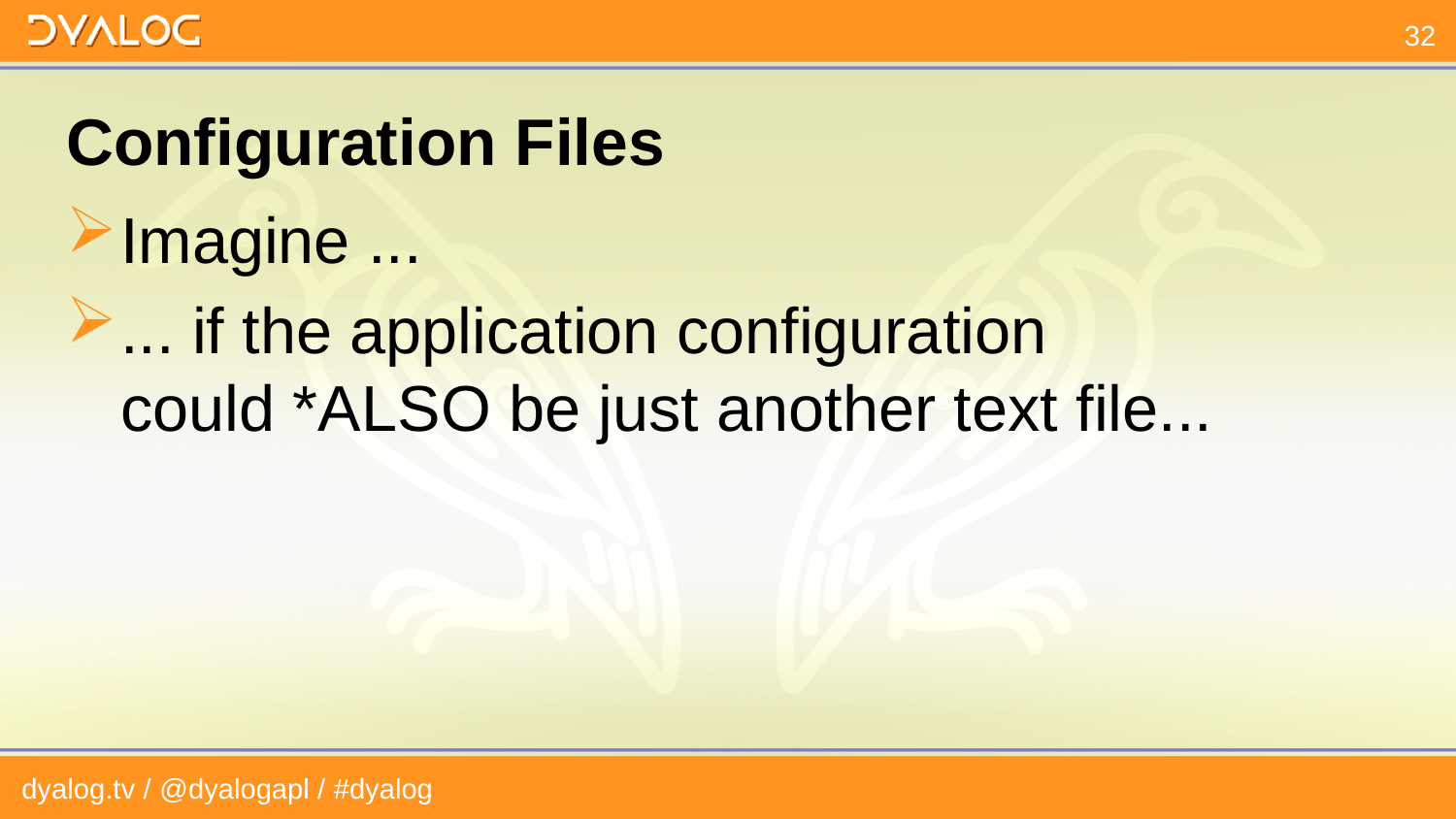

# Configuration Files
Imagine ...
... if the application configuration
could *ALSO be just another text file...